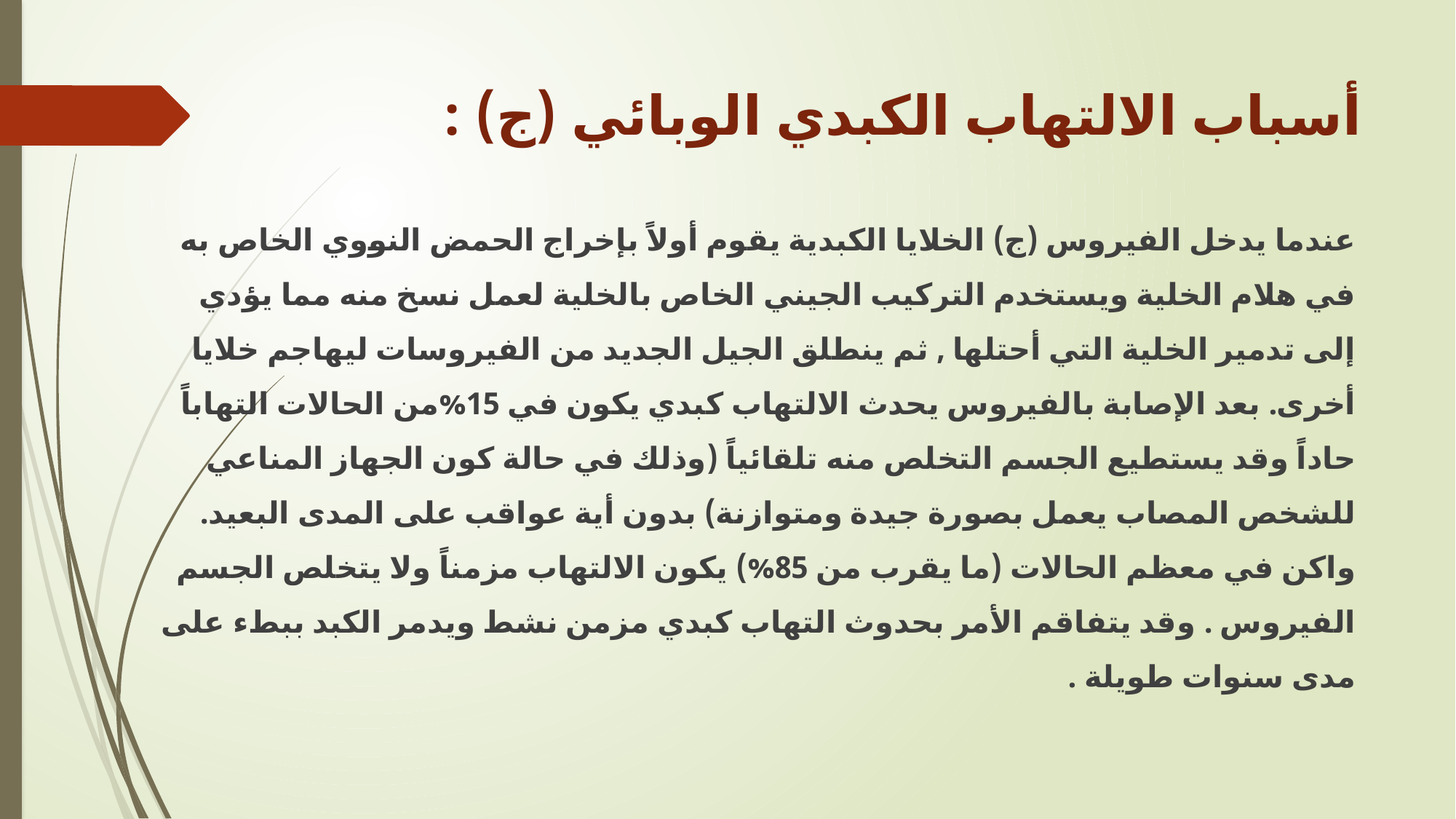

# أسباب الالتهاب الكبدي الوبائي (ج) :
عندما يدخل الفيروس (ج) الخلايا الكبدية يقوم أولاً بإخراج الحمض النووي الخاص به في هلام الخلية ويستخدم التركيب الجيني الخاص بالخلية لعمل نسخ منه مما يؤدي إلى تدمير الخلية التي أحتلها , ثم ينطلق الجيل الجديد من الفيروسات ليهاجم خلايا أخرى. بعد الإصابة بالفيروس يحدث الالتهاب كبدي يكون في 15%من الحالات التهاباً حاداً وقد يستطيع الجسم التخلص منه تلقائياً (وذلك في حالة كون الجهاز المناعي للشخص المصاب يعمل بصورة جيدة ومتوازنة) بدون أية عواقب على المدى البعيد. واكن في معظم الحالات (ما يقرب من 85%) يكون الالتهاب مزمناً ولا يتخلص الجسم الفيروس . وقد يتفاقم الأمر بحدوث التهاب كبدي مزمن نشط ويدمر الكبد ببطء على مدى سنوات طويلة .